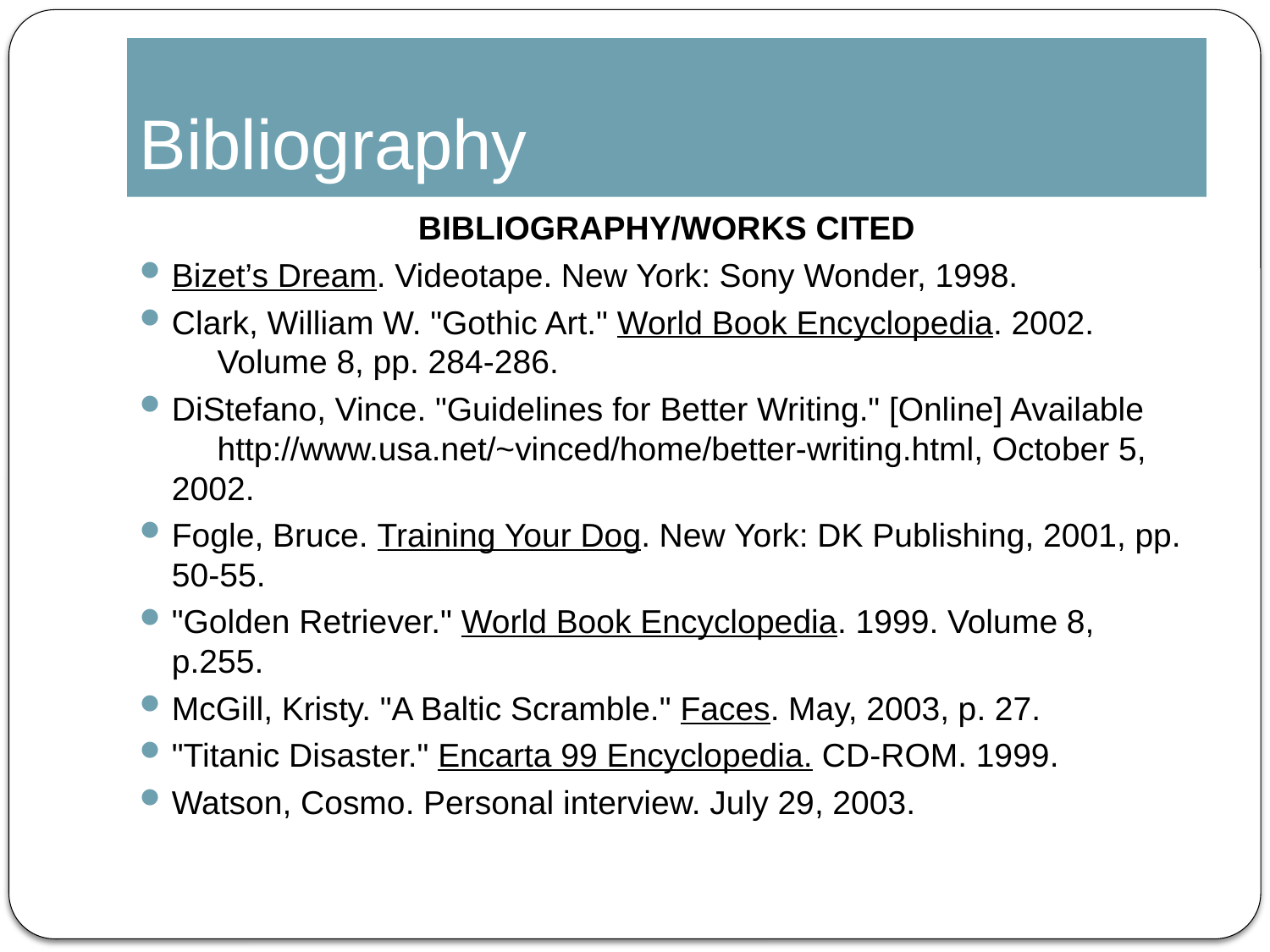

# Bibliography
BIBLIOGRAPHY/WORKS CITED
Bizet’s Dream. Videotape. New York: Sony Wonder, 1998.
Clark, William W. "Gothic Art." World Book Encyclopedia. 2002.
     Volume 8, pp. 284-286.
DiStefano, Vince. "Guidelines for Better Writing." [Online] Available
     http://www.usa.net/~vinced/home/better-writing.html, October 5, 2002.
Fogle, Bruce. Training Your Dog. New York: DK Publishing, 2001, pp. 50-55.
"Golden Retriever." World Book Encyclopedia. 1999. Volume 8, p.255.
McGill, Kristy. "A Baltic Scramble." Faces. May, 2003, p. 27.
"Titanic Disaster." Encarta 99 Encyclopedia. CD-ROM. 1999.
Watson, Cosmo. Personal interview. July 29, 2003.